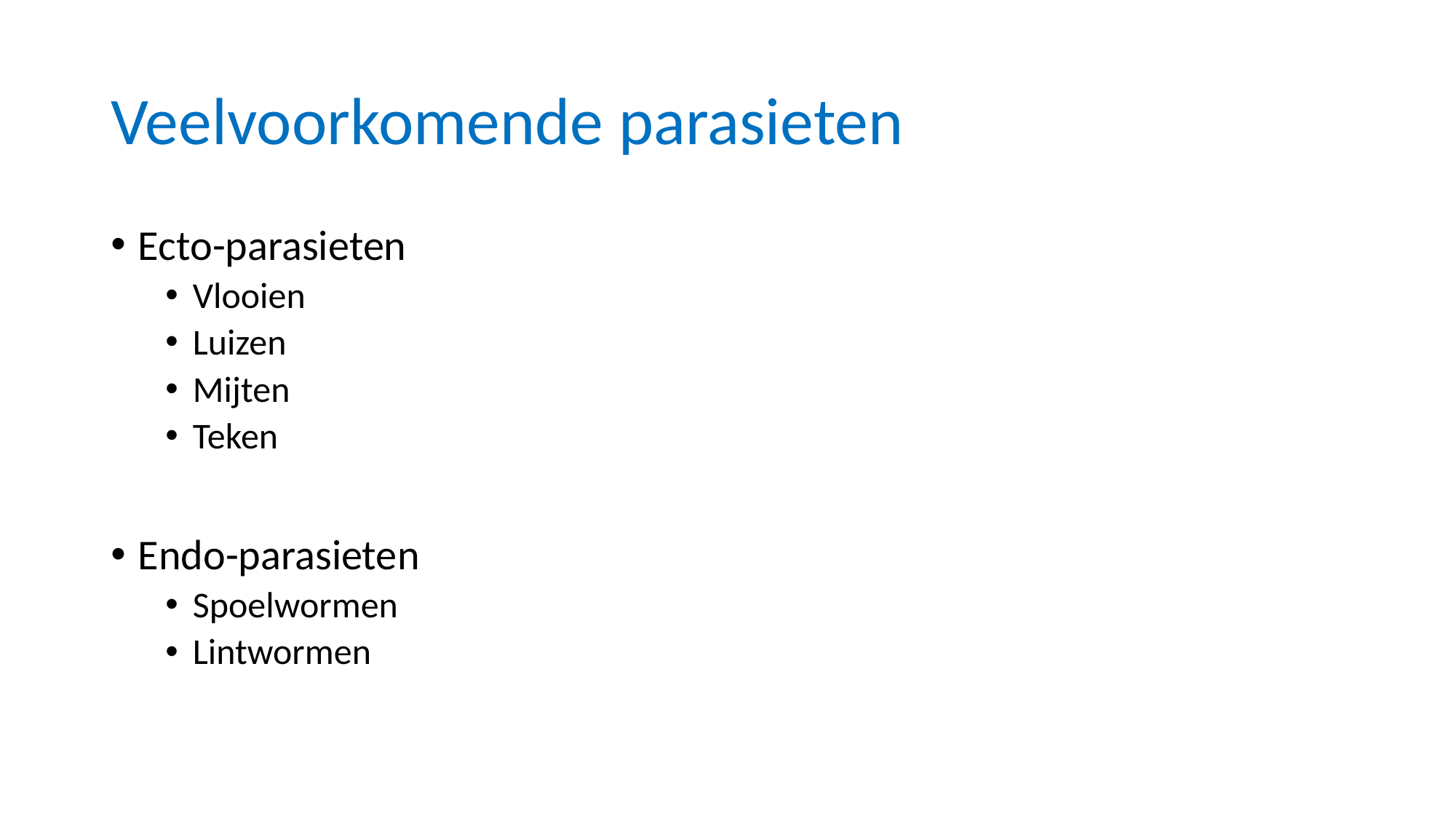

# Veelvoorkomende parasieten
Ecto-parasieten
Vlooien
Luizen
Mijten
Teken

Endo-parasieten
Spoelwormen
Lintwormen